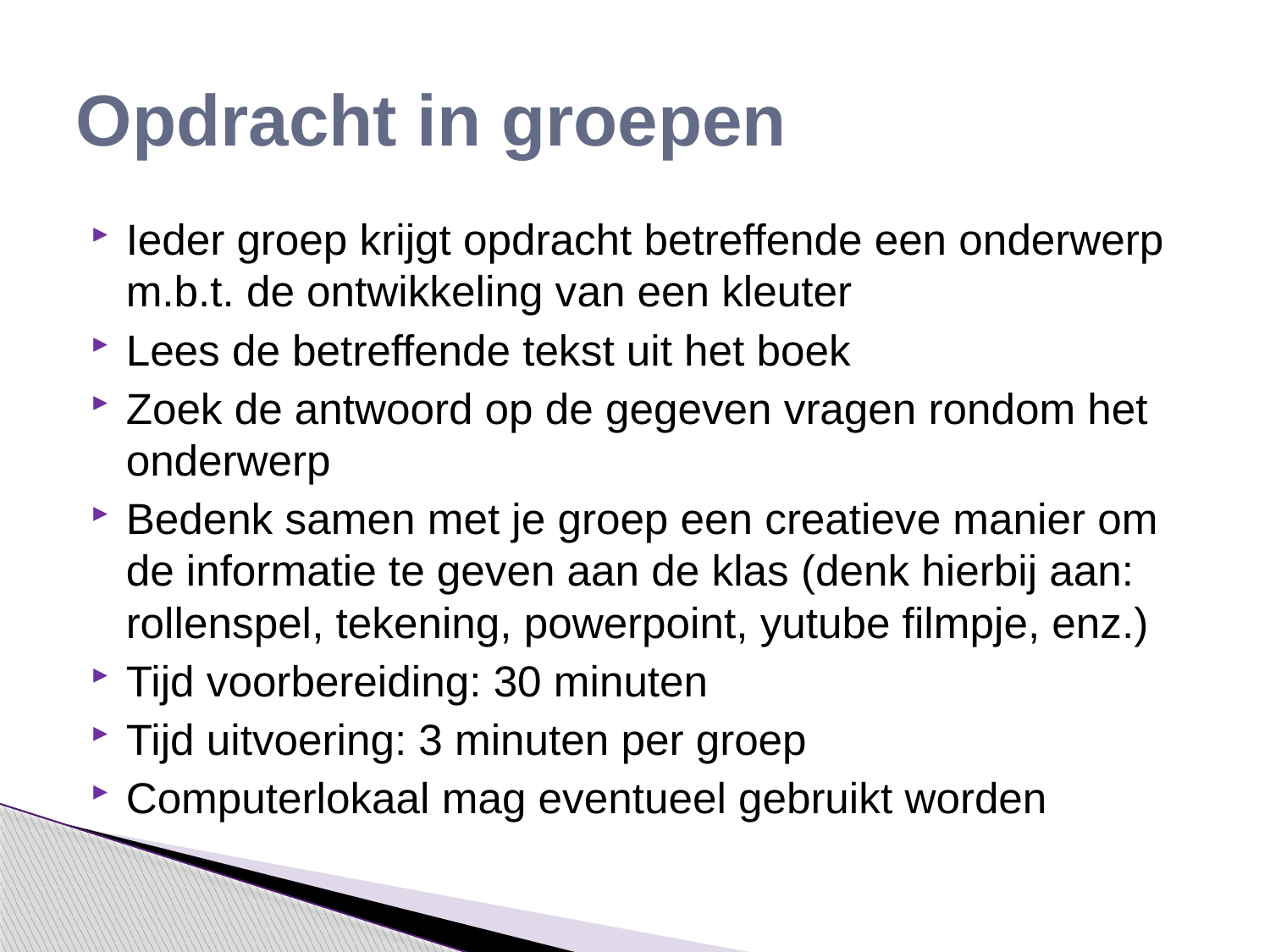

# Opdracht in groepen
Ieder groep krijgt opdracht betreffende een onderwerp m.b.t. de ontwikkeling van een kleuter
Lees de betreffende tekst uit het boek
Zoek de antwoord op de gegeven vragen rondom het onderwerp
Bedenk samen met je groep een creatieve manier om de informatie te geven aan de klas (denk hierbij aan: rollenspel, tekening, powerpoint, yutube filmpje, enz.)
Tijd voorbereiding: 30 minuten
Tijd uitvoering: 3 minuten per groep
Computerlokaal mag eventueel gebruikt worden